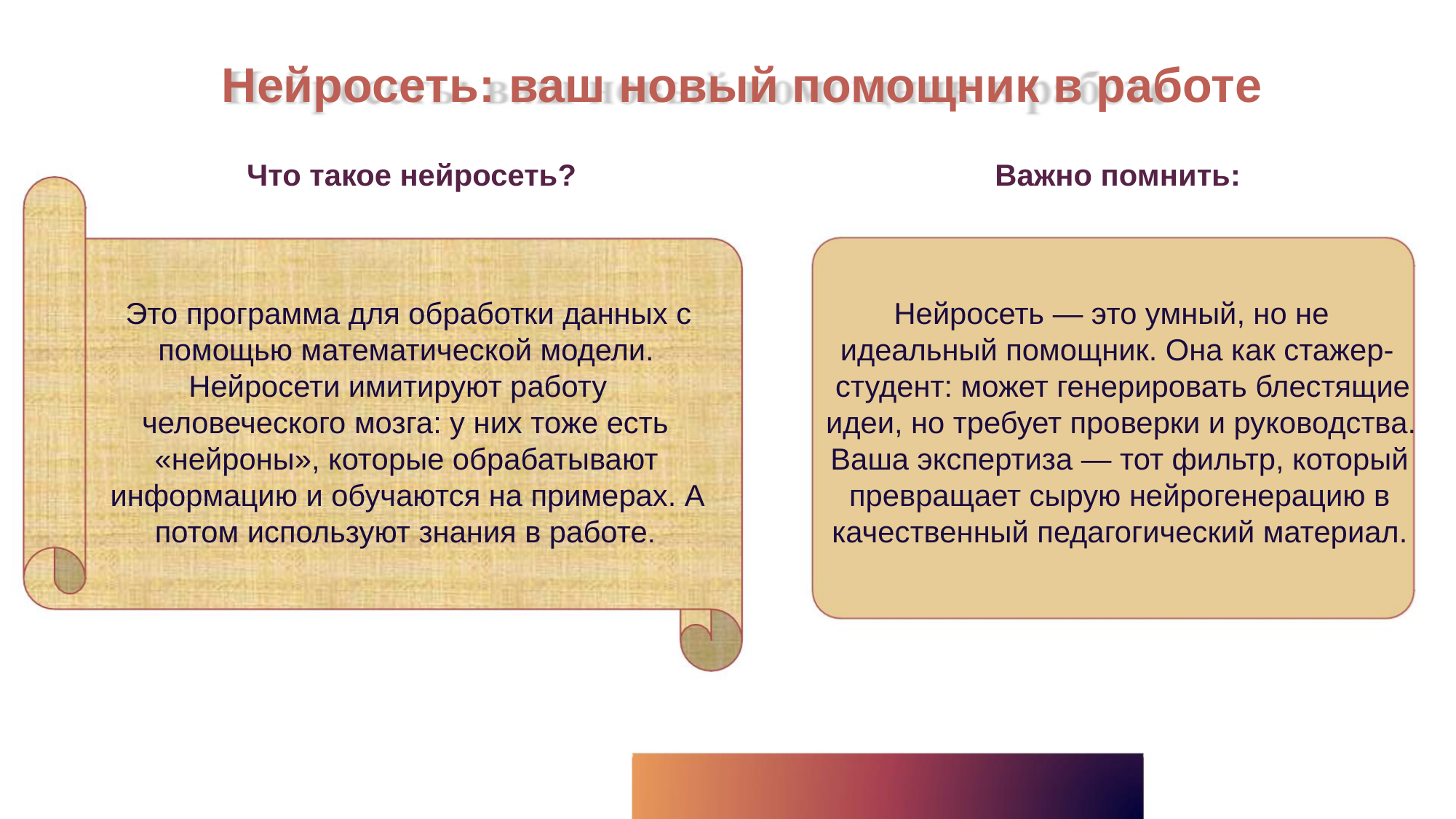

Нейросеть: ваш новый помощник в работе
Что такое нейросеть?
Важно помнить:
Это программа для обработки данных с
помощью математической модели.
Нейросети имитируют работу
человеческого мозга: у них тоже есть
«нейроны», которые обрабатывают
информацию и обучаются на примерах. А
потом используют знания в работе.
Нейросеть — это умный, но не
идеальный помощник. Она как стажер-
студент: может генерировать блестящие
идеи, но требует проверки и руководства.
Ваша экспертиза — тот фильтр, который
превращает сырую нейрогенерацию в
качественный педагогический материал.